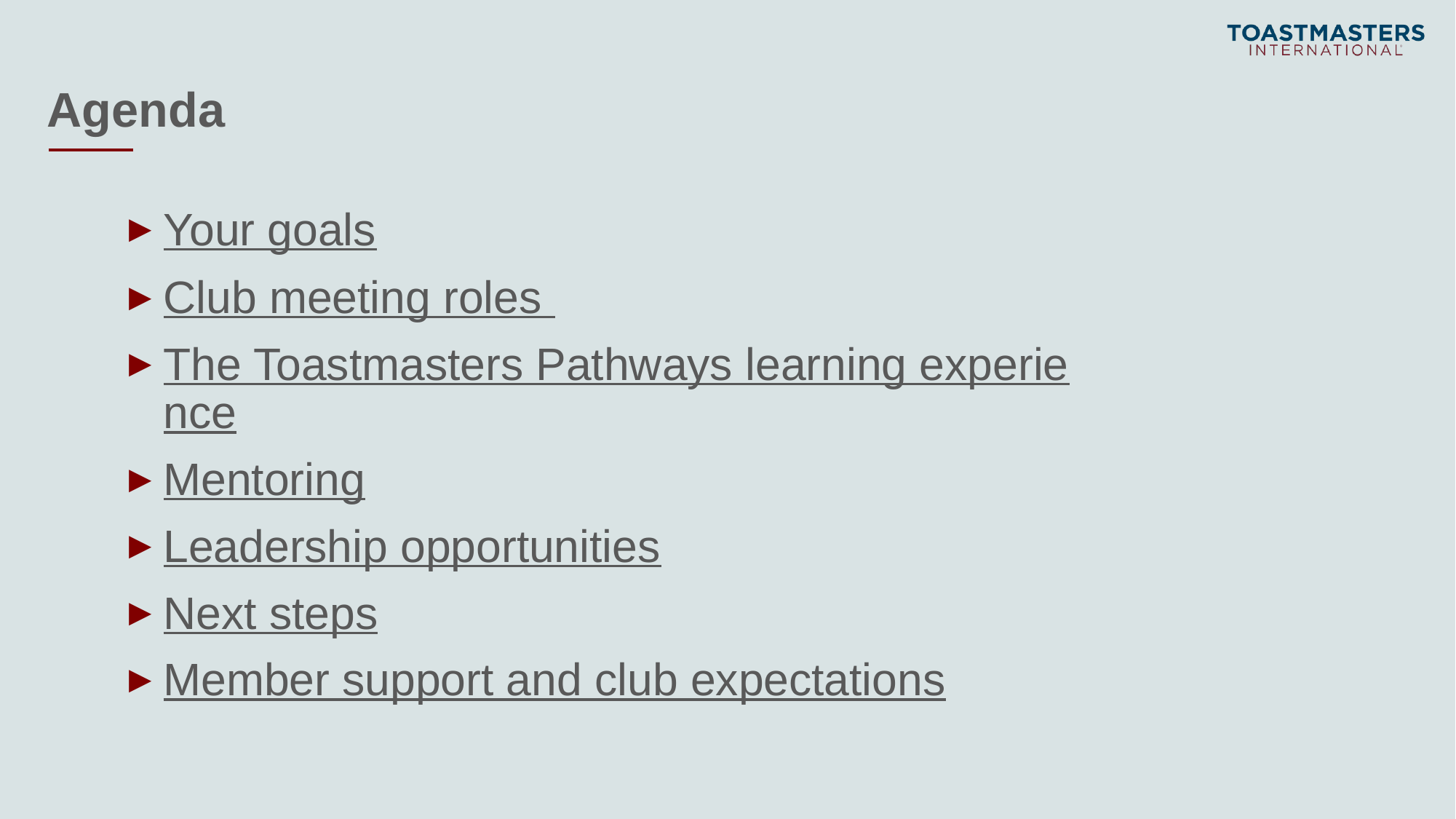

# Agenda
Your goals
Club meeting roles
The Toastmasters Pathways learning experience
Mentoring
Leadership opportunities
Next steps
Member support and club expectations